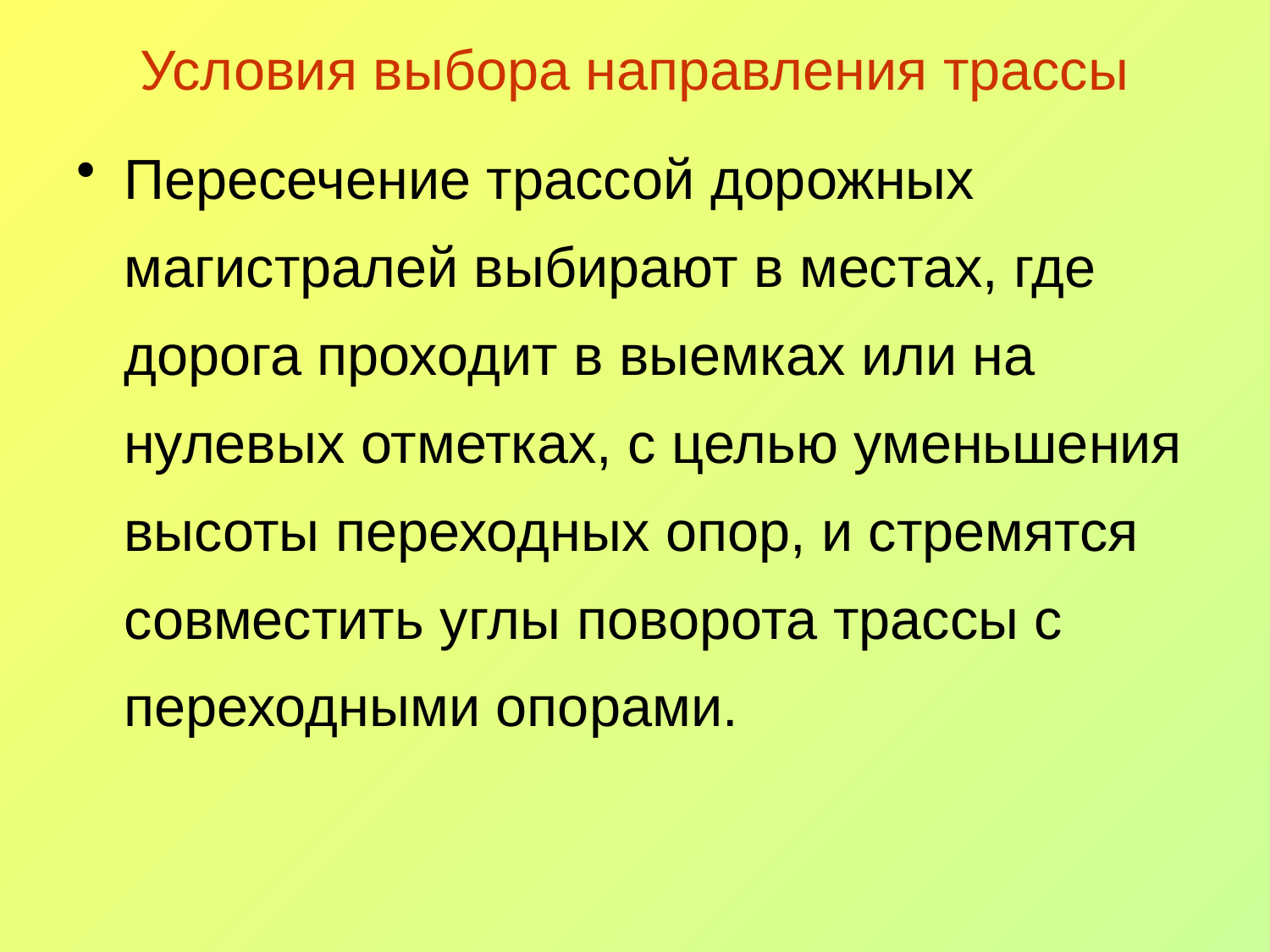

# Условия выбора направления трассы
Пересечение трассой дорожных магистралей выбирают в местах, где дорога проходит в выемках или на нулевых отметках, с целью уменьшения высоты переходных опор, и стремятся совместить углы поворота трассы с переходными опорами.